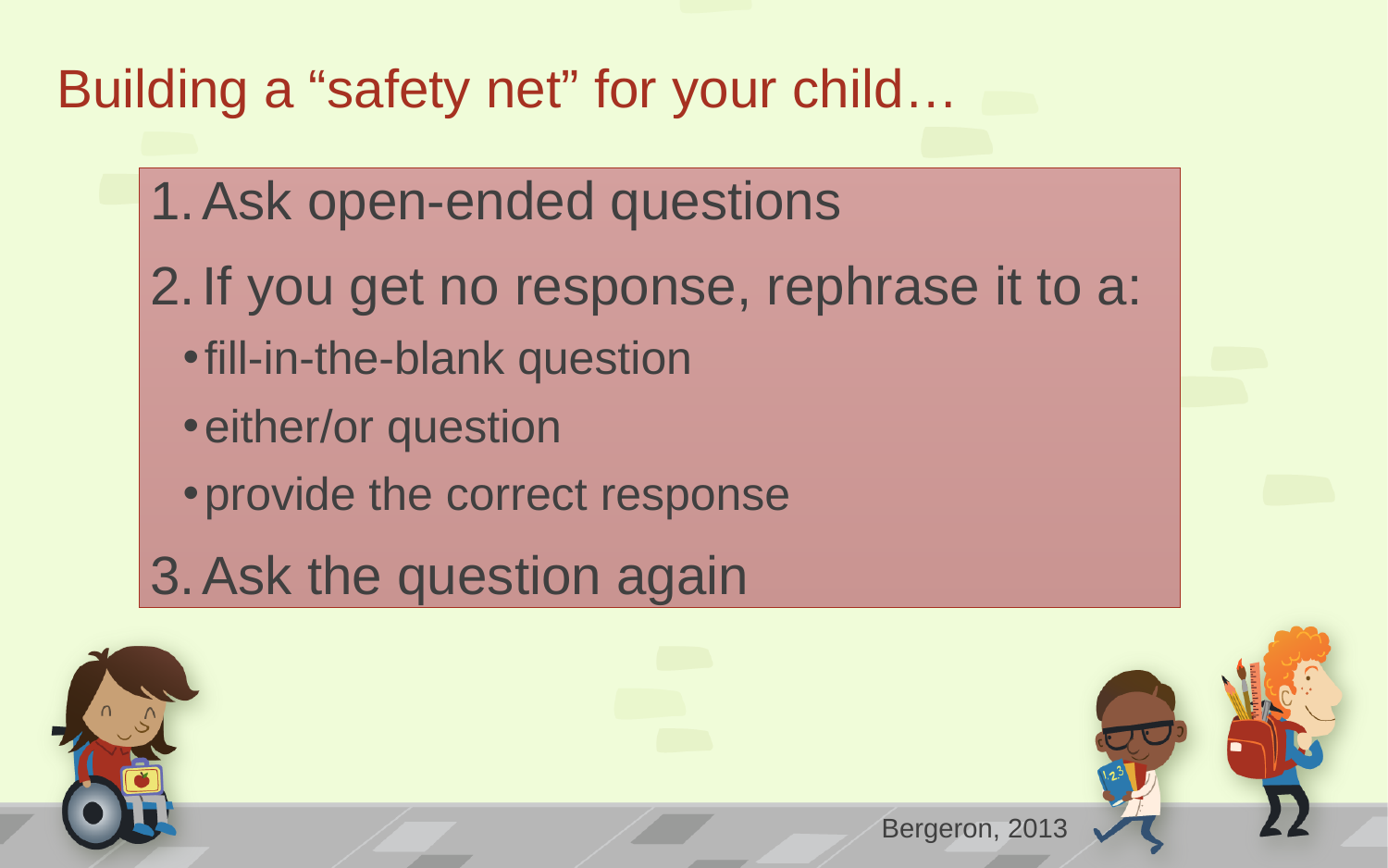

# Building a “safety net” for your child…
Ask open-ended questions
If you get no response, rephrase it to a:
fill-in-the-blank question
either/or question
provide the correct response
Ask the question again

Bergeron, 2013